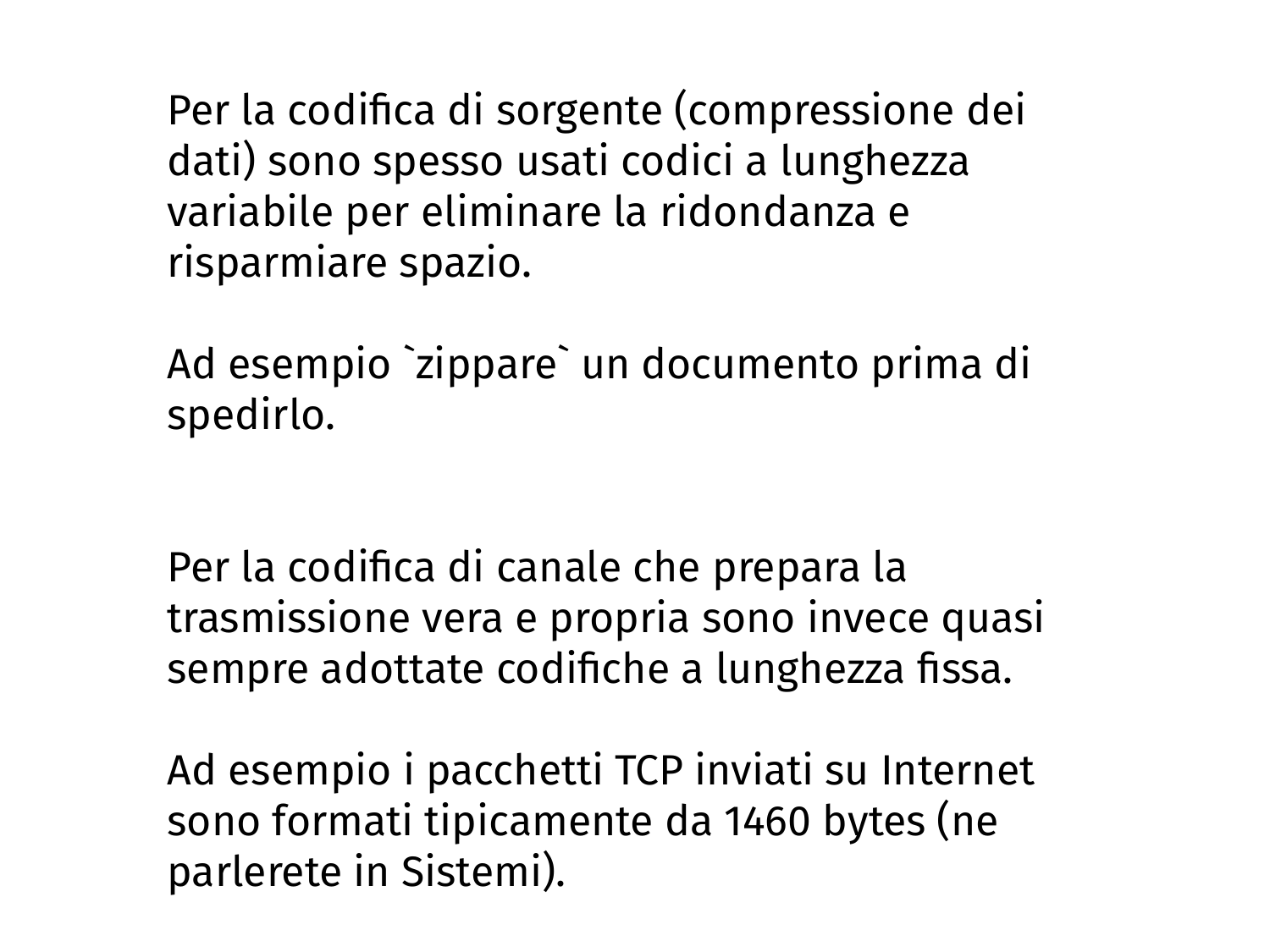

Per la codifica di sorgente (compressione dei dati) sono spesso usati codici a lunghezza variabile per eliminare la ridondanza e risparmiare spazio.

Ad esempio `zippare` un documento prima di spedirlo.

Per la codifica di canale che prepara la trasmissione vera e propria sono invece quasi sempre adottate codifiche a lunghezza fissa.

Ad esempio i pacchetti TCP inviati su Internet sono formati tipicamente da 1460 bytes (ne parlerete in Sistemi).